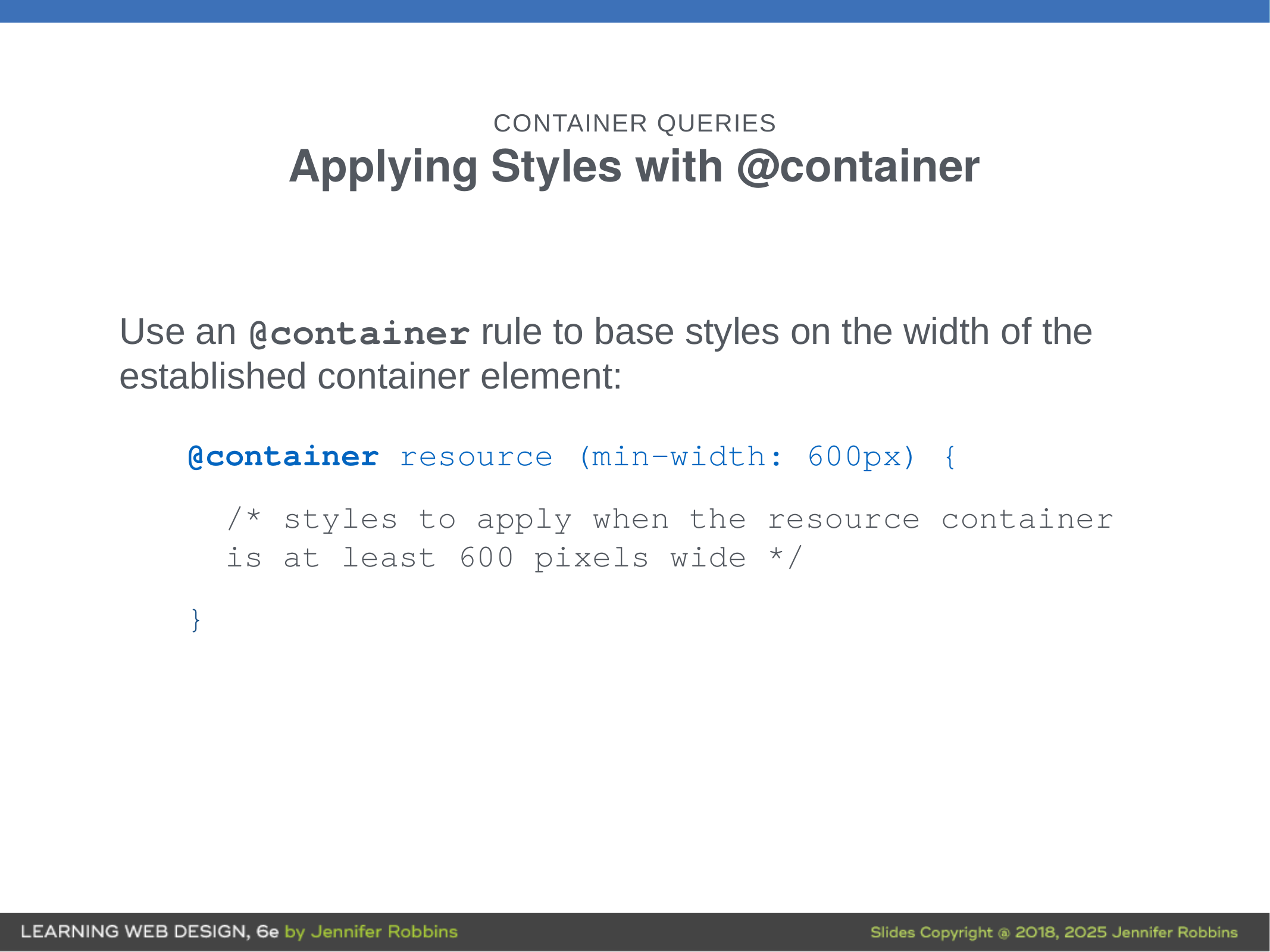

# CONTAINER QUERIES
Applying Styles with @container
Use an @container rule to base styles on the width of the established container element:
@container resource (min-width: 600px) {
  /* styles to apply when the resource container
  is at least 600 pixels wide */
}